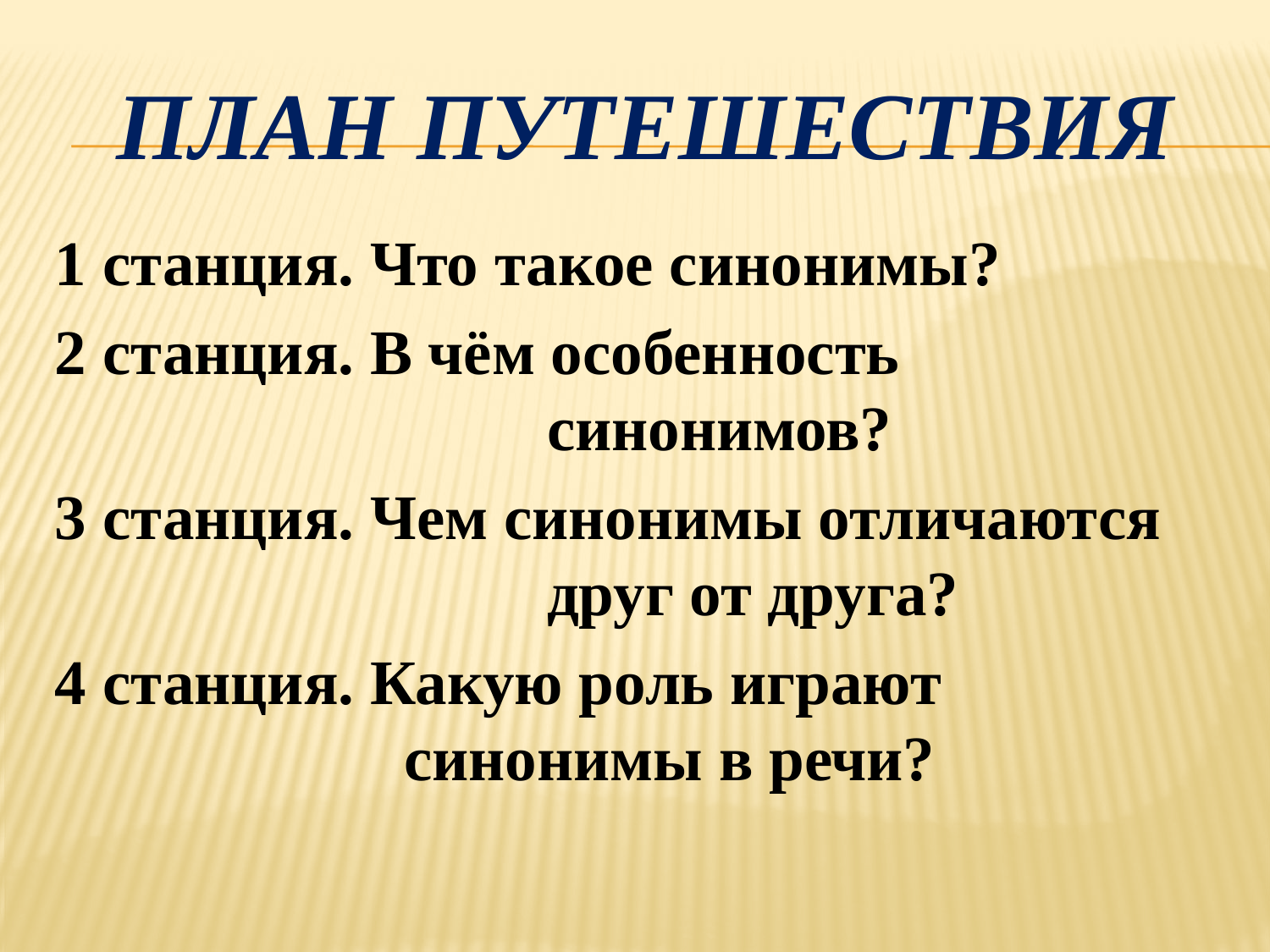

# план путешествия
1 станция. Что такое синонимы?
2 станция. В чём особенность 					    синонимов?
3 станция. Чем синонимы отличаются 			    друг от друга?
4 станция. Какую роль играют 			           синонимы в речи?